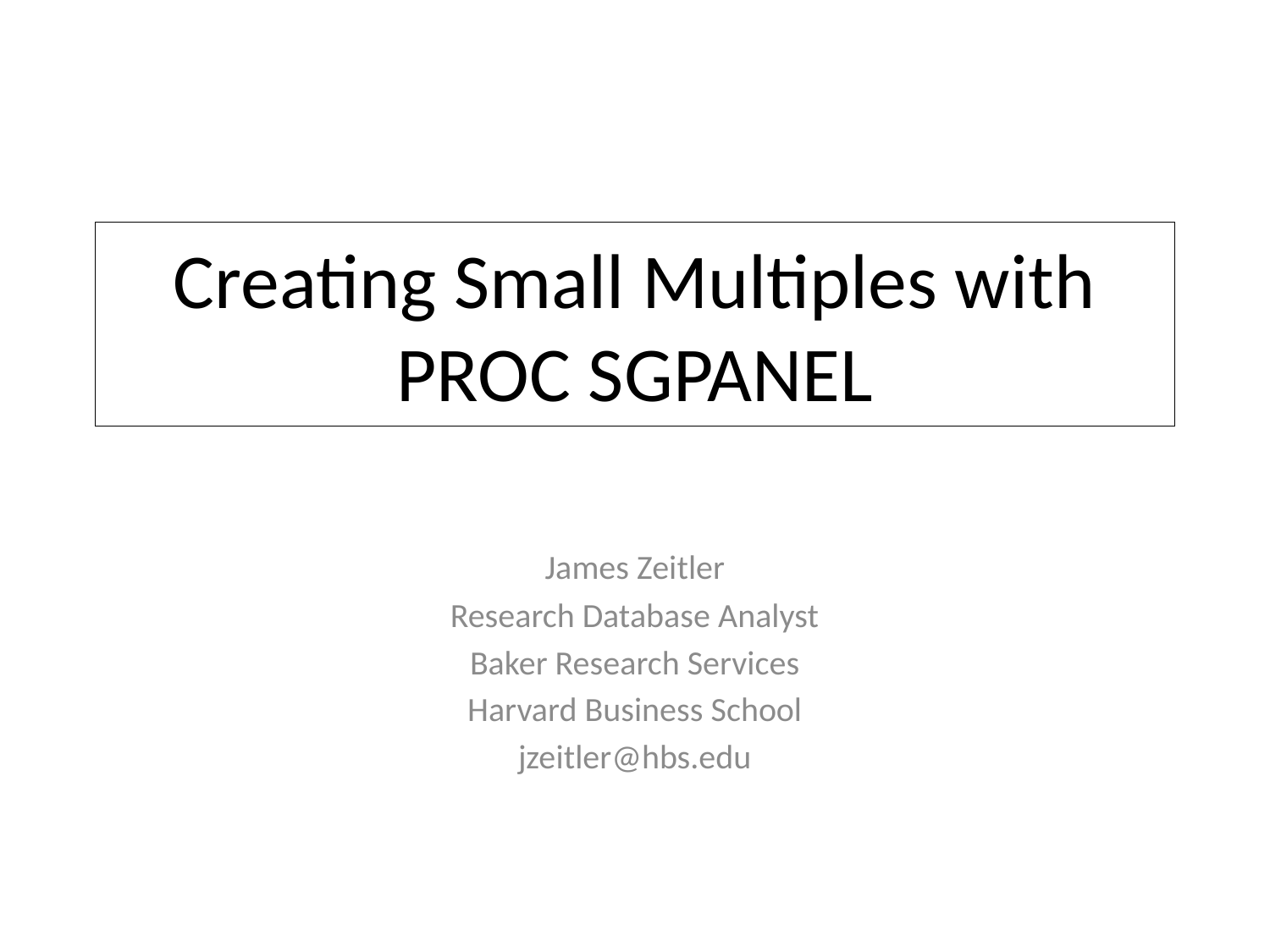

# Creating Small Multiples with PROC SGPANEL
James Zeitler
Research Database Analyst
Baker Research Services
Harvard Business School
jzeitler@hbs.edu